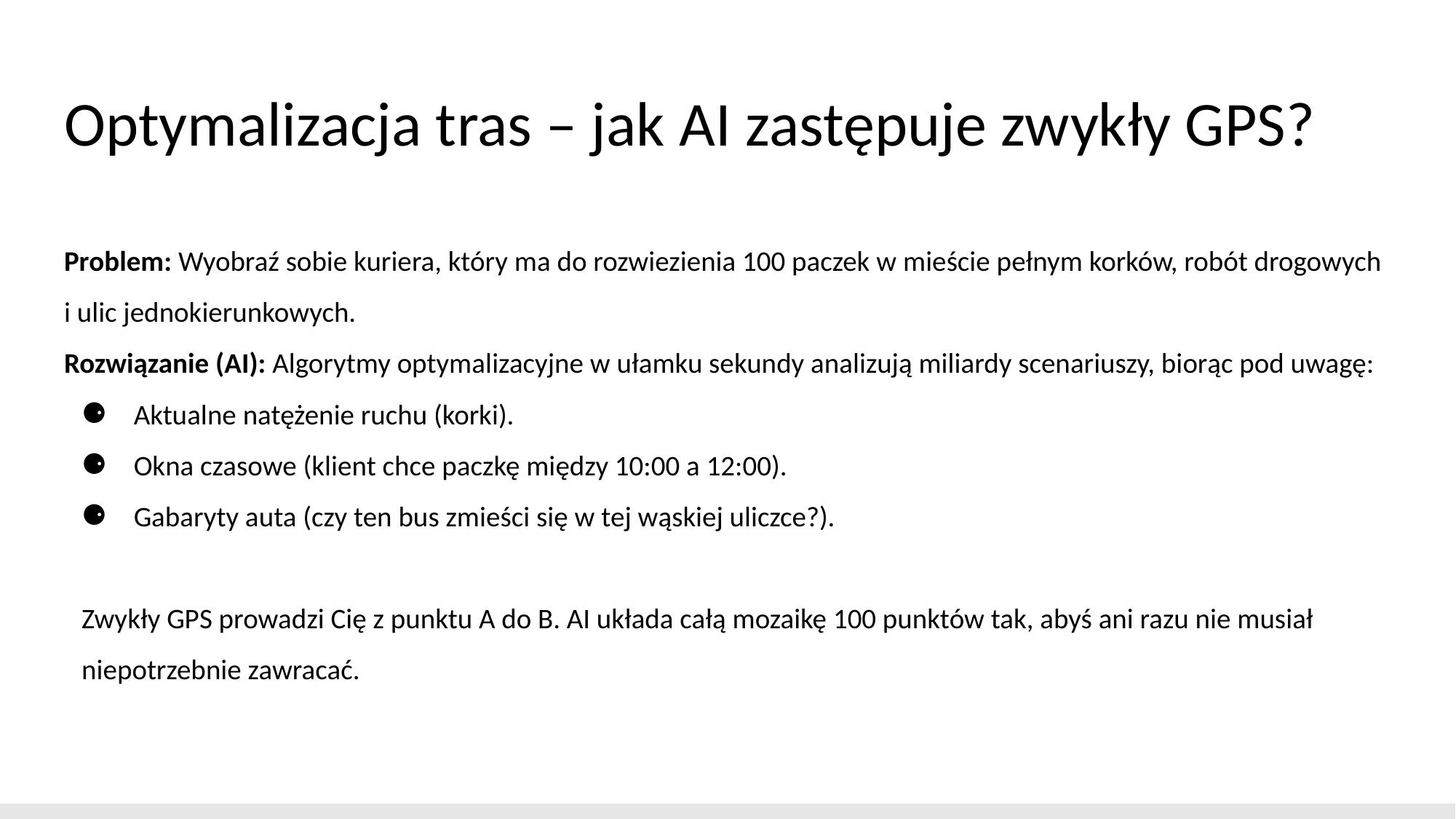

# Optymalizacja tras – jak AI zastępuje zwykły GPS?
Problem: Wyobraź sobie kuriera, który ma do rozwiezienia 100 paczek w mieście pełnym korków, robót drogowych i ulic jednokierunkowych.
Rozwiązanie (AI): Algorytmy optymalizacyjne w ułamku sekundy analizują miliardy scenariuszy, biorąc pod uwagę:
Aktualne natężenie ruchu (korki).
Okna czasowe (klient chce paczkę między 10:00 a 12:00).
Gabaryty auta (czy ten bus zmieści się w tej wąskiej uliczce?).

Zwykły GPS prowadzi Cię z punktu A do B. AI układa całą mozaikę 100 punktów tak, abyś ani razu nie musiał niepotrzebnie zawracać.